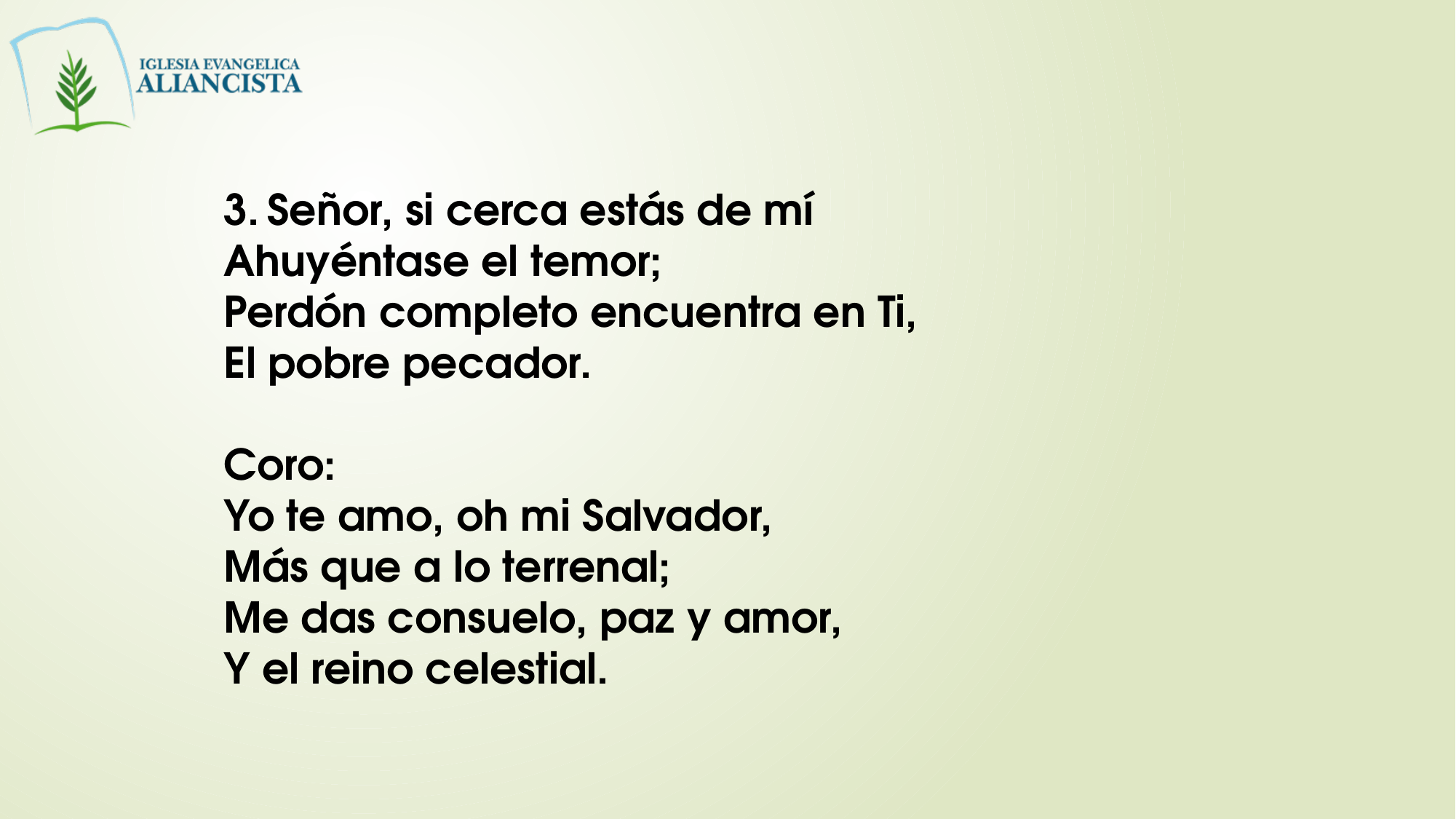

3. Señor, si cerca estás de mí
Ahuyéntase el temor;
Perdón completo encuentra en Ti,
El pobre pecador.

Coro:
Yo te amo, oh mi Salvador,
Más que a lo terrenal;
Me das consuelo, paz y amor,
Y el reino celestial.